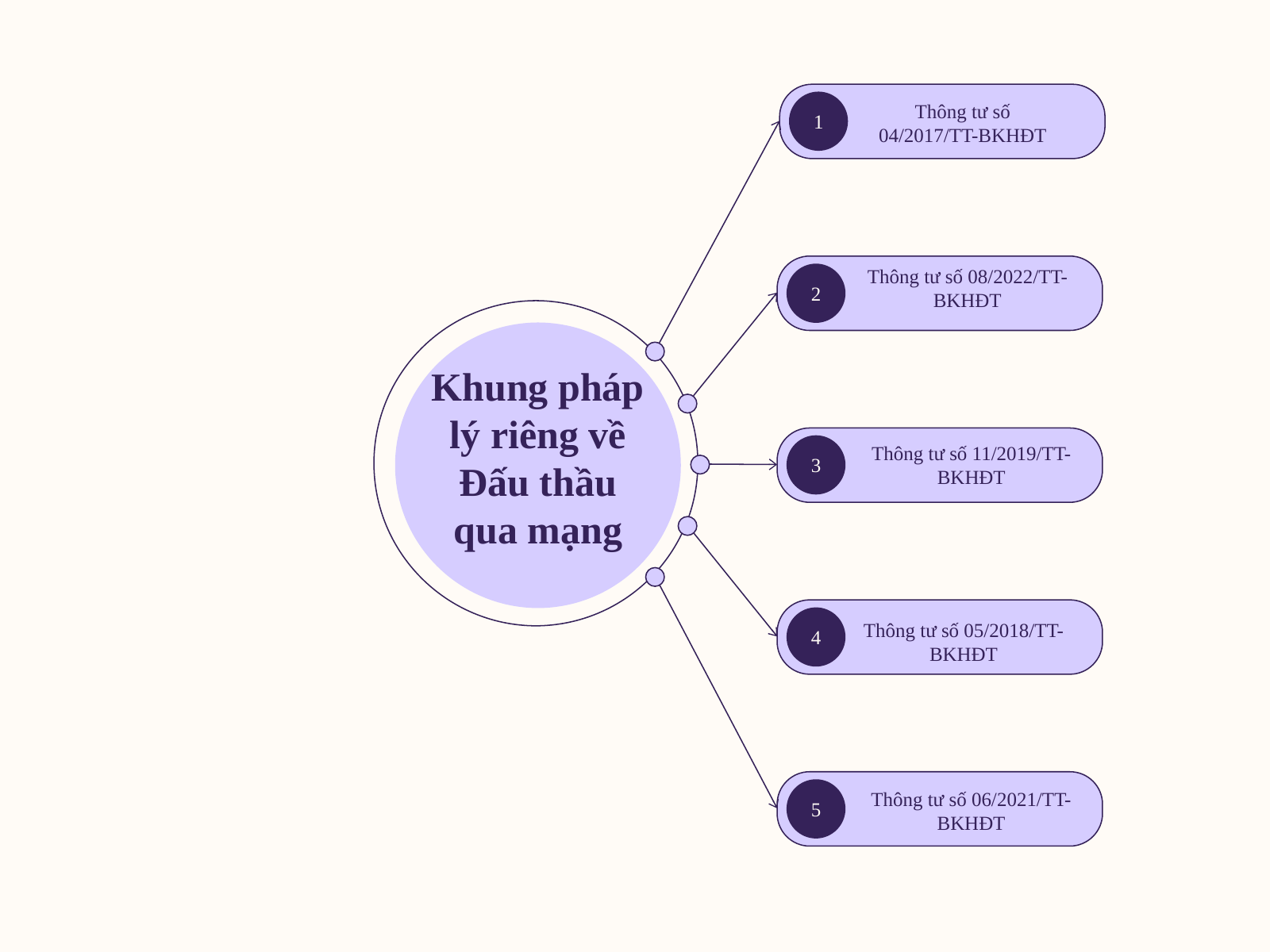

1
Thông tư số 04/2017/TT-BKHĐT

2
Thông tư số 08/2022/TT-BKHĐT

Khung pháp lý riêng về Đấu thầu qua mạng

3
Thông tư số 11/2019/TT-BKHĐT

4
Thông tư số 05/2018/TT-BKHĐT

5
Thông tư số 06/2021/TT-BKHĐT